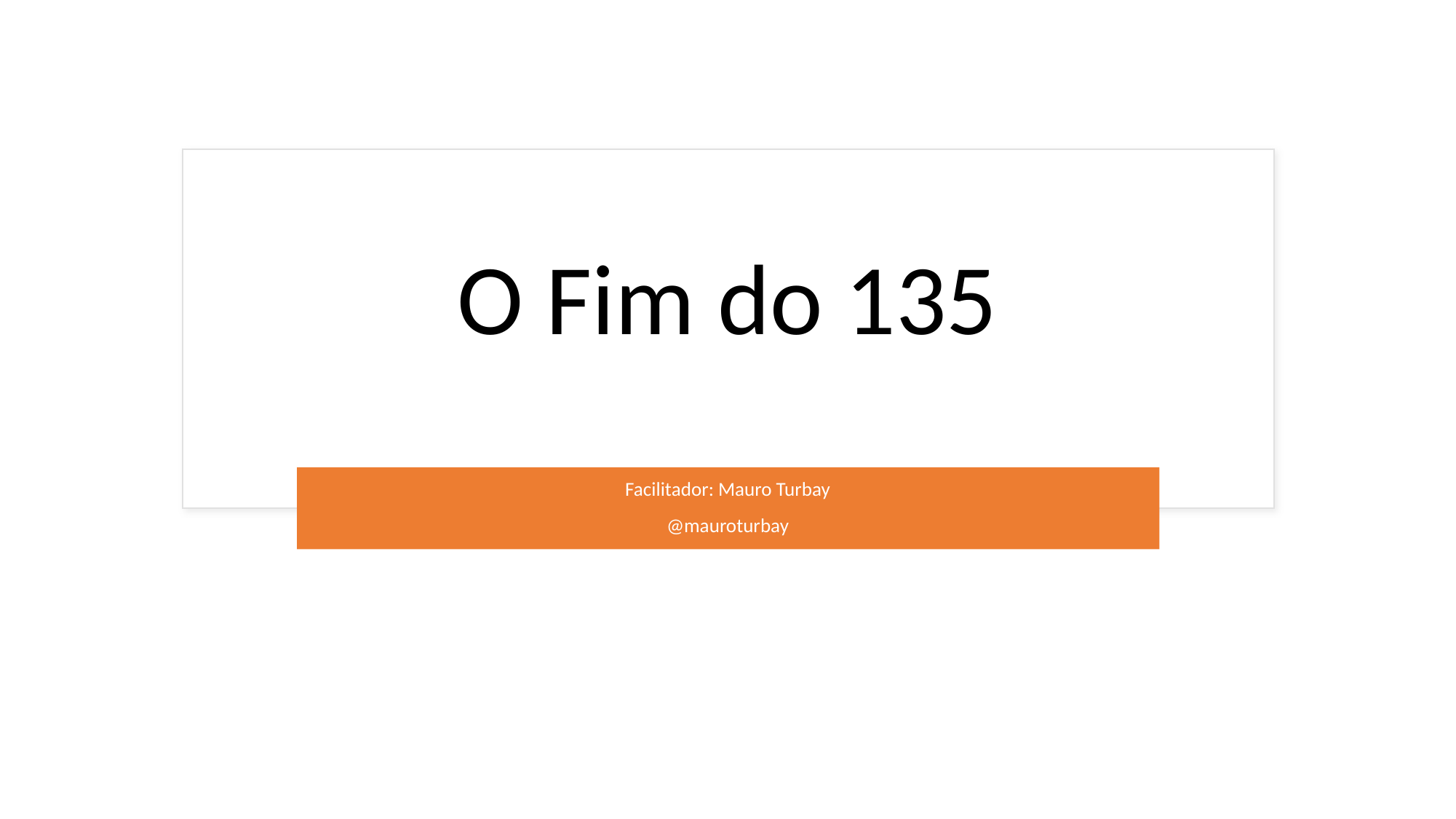

# O Fim do 135

Facilitador: Mauro Turbay
@mauroturbay